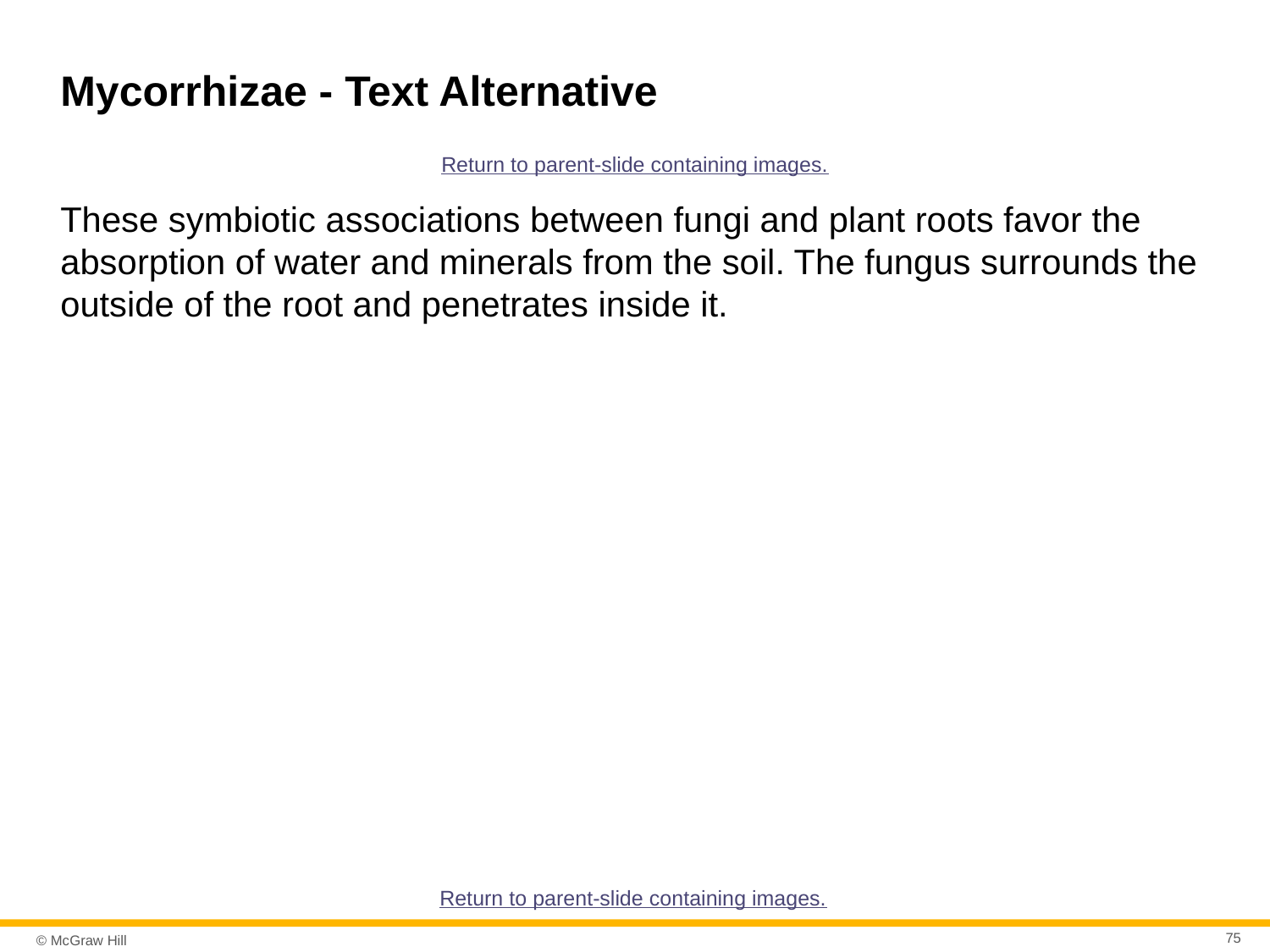

# Mycorrhizae - Text Alternative
Return to parent-slide containing images.
These symbiotic associations between fungi and plant roots favor the absorption of water and minerals from the soil. The fungus surrounds the outside of the root and penetrates inside it.
Return to parent-slide containing images.